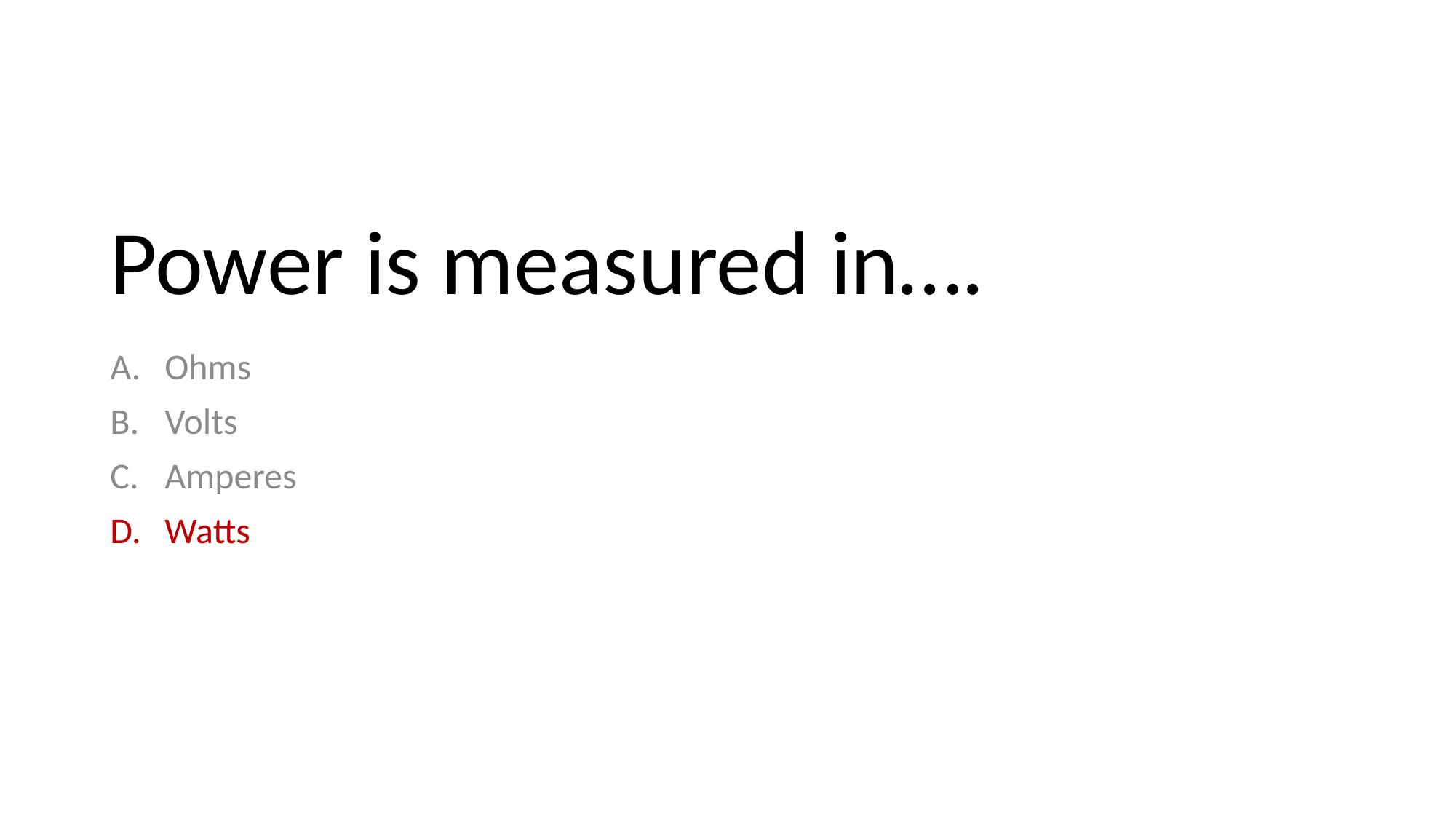

# Power is measured in….
Ohms
Volts
Amperes
Watts